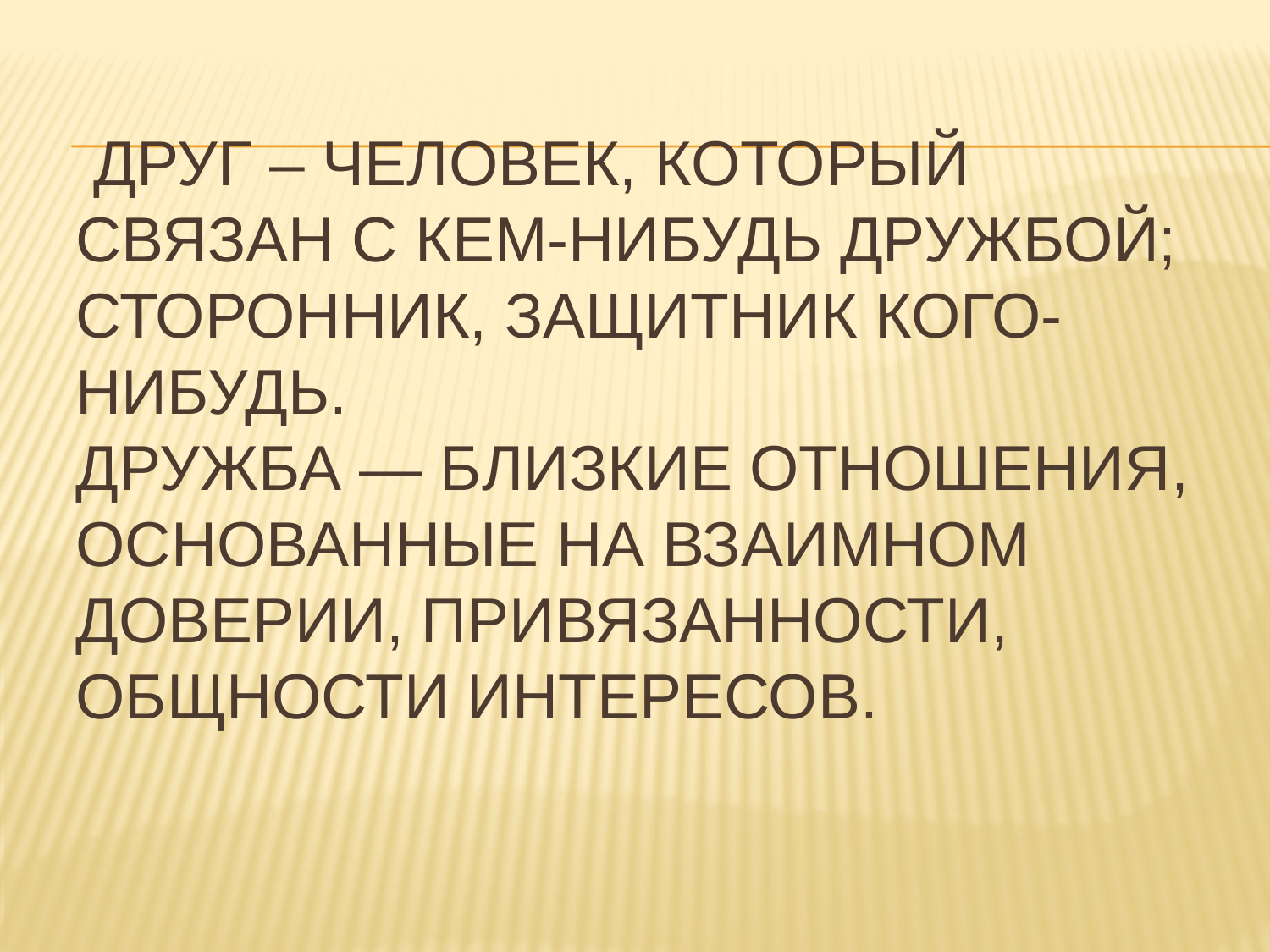

# Друг – человек, который связан с кем-нибудь дружбой; сторонник, защитник кого-нибудь. Дружба — близкие отношения, основанные на взаимном доверии, привязанности, общности интересов.